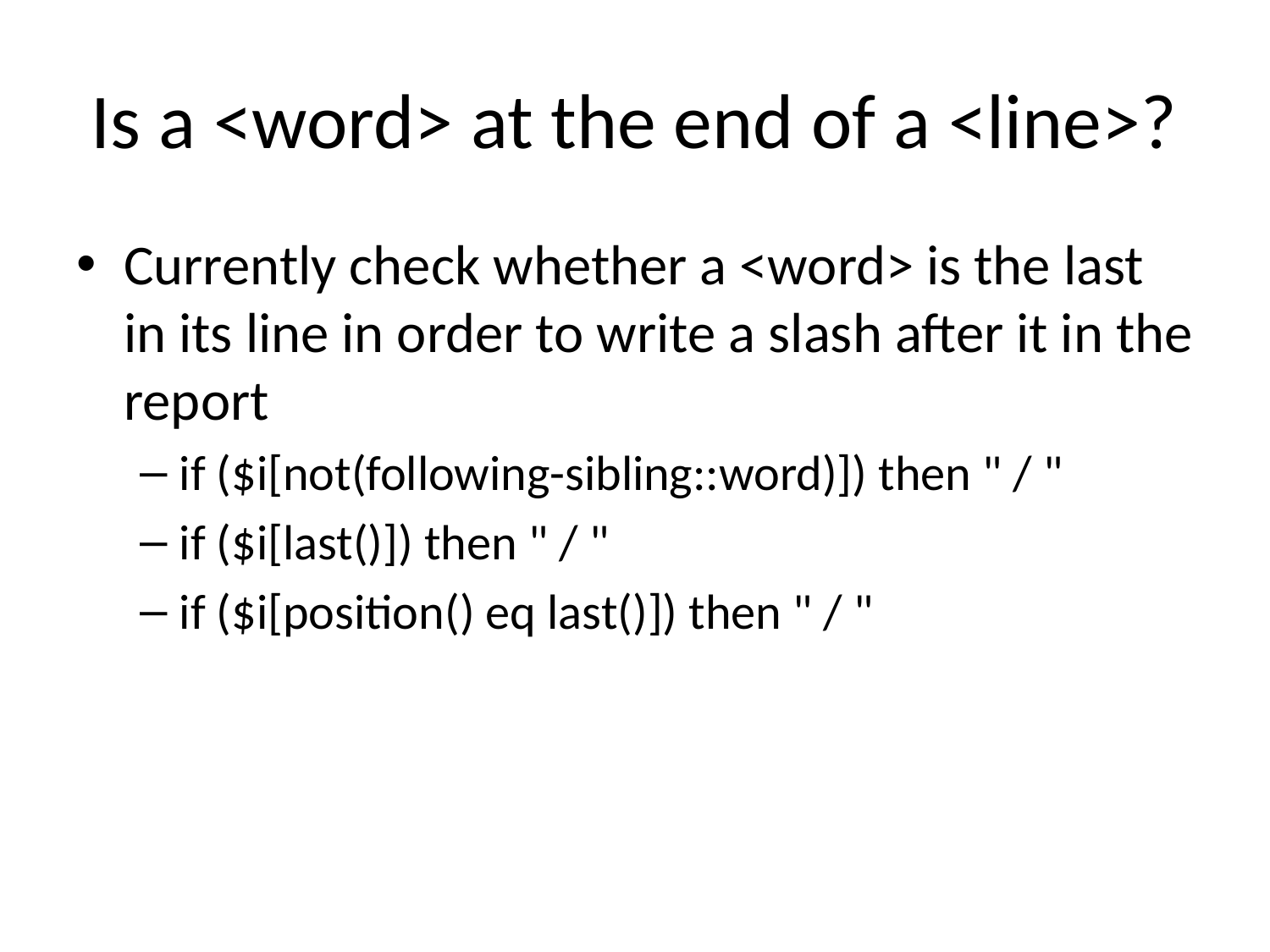

# Is a <word> at the end of a <line>?
Currently check whether a <word> is the last in its line in order to write a slash after it in the report
if ($i[not(following-sibling::word)]) then " / "
if ($i[last()]) then " / "
if ($i[position() eq last()]) then " / "